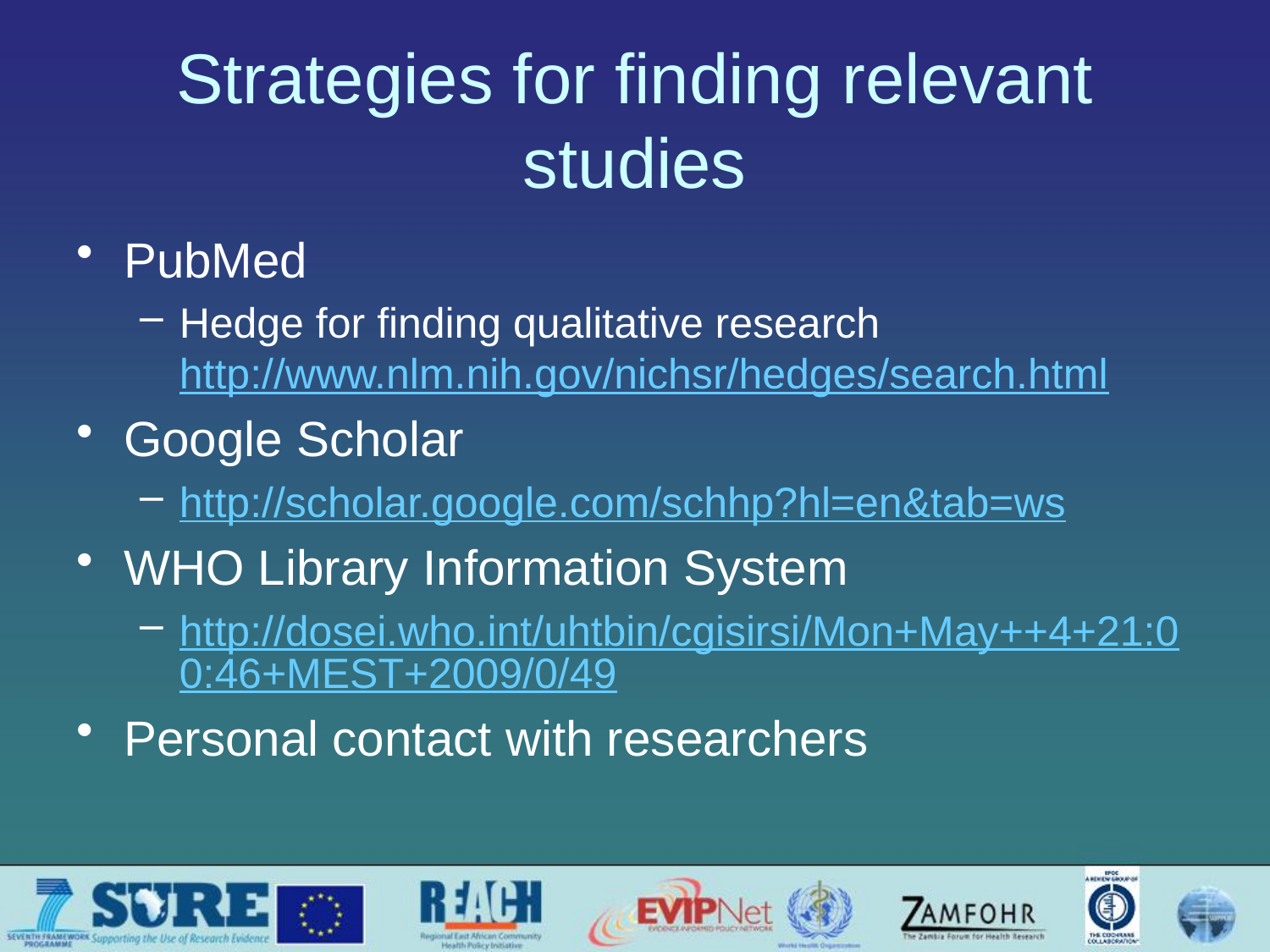

# Strategies for finding relevant studies
PubMed
Hedge for finding qualitative research http://www.nlm.nih.gov/nichsr/hedges/search.html
Google Scholar
http://scholar.google.com/schhp?hl=en&tab=ws
WHO Library Information System
http://dosei.who.int/uhtbin/cgisirsi/Mon+May++4+21:00:46+MEST+2009/0/49
Personal contact with researchers